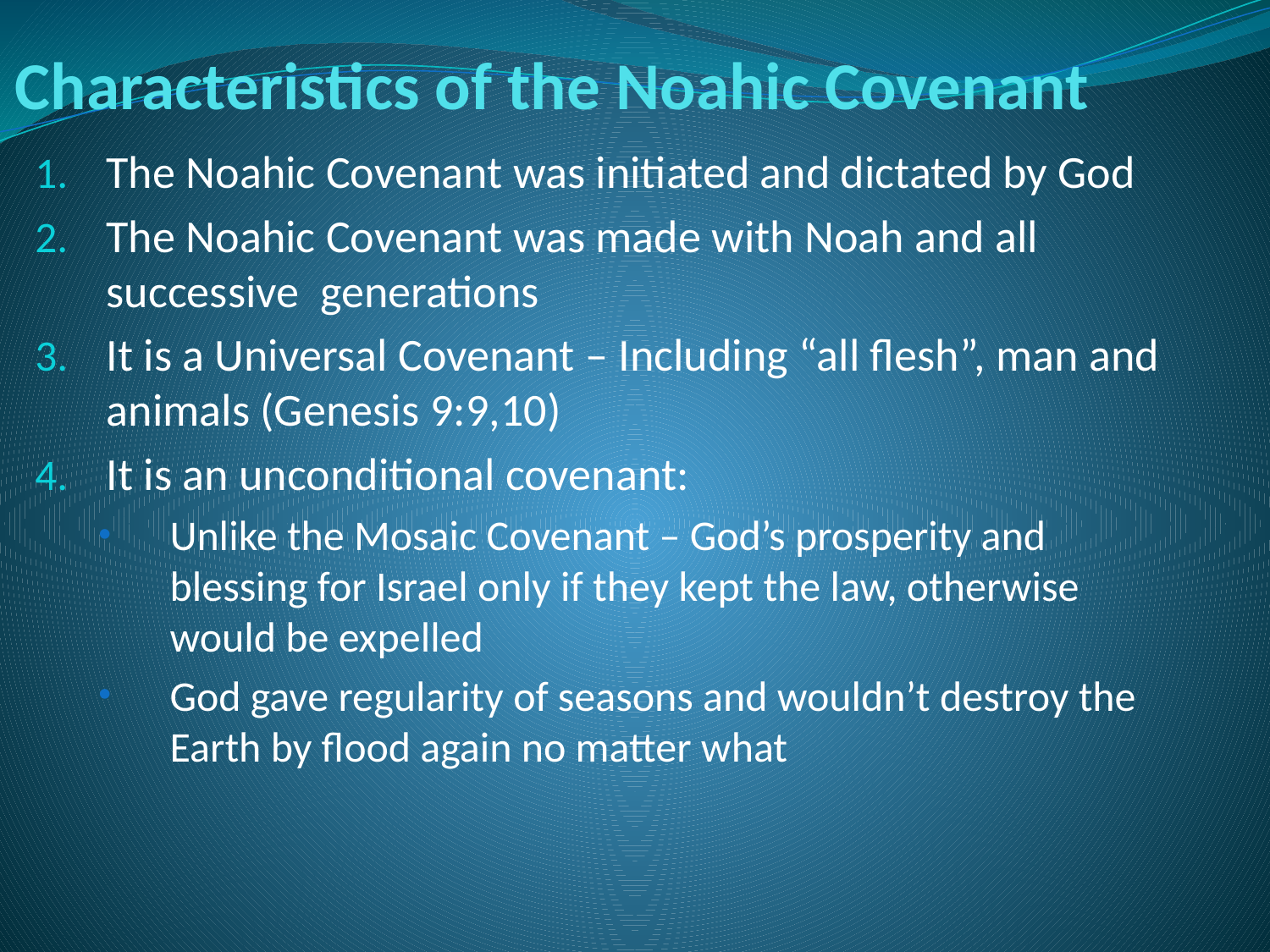

# Characteristics of the Noahic Covenant ­
The Noahic Covenant was initiated and dictated by God
The Noahic Covenant was made with Noah and all successive  generations
It is a Universal Covenant – Including “all flesh”, man and animals (Genesis 9:9,10)
It is an unconditional covenant:
Unlike the Mosaic Covenant – God’s prosperity and blessing for Israel only if they kept the law, otherwise would be expelled
God gave regularity of seasons and wouldn’t destroy the Earth by flood again no matter what